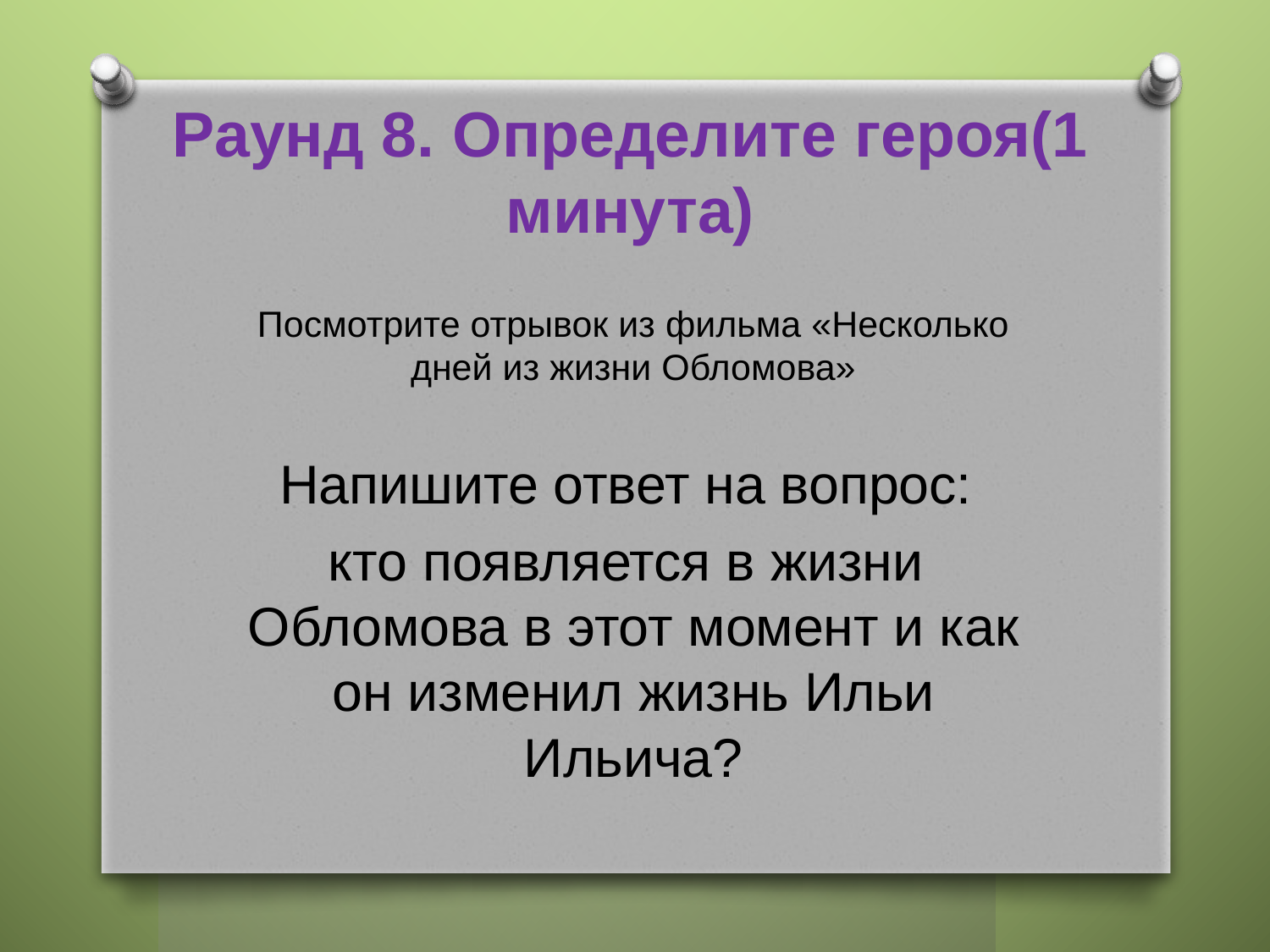

# Раунд 8. Определите героя(1 минута)
Посмотрите отрывок из фильма «Несколько дней из жизни Обломова»

Напишите ответ на вопрос:
кто появляется в жизни  Обломова в этот момент и как он изменил жизнь Ильи Ильича?